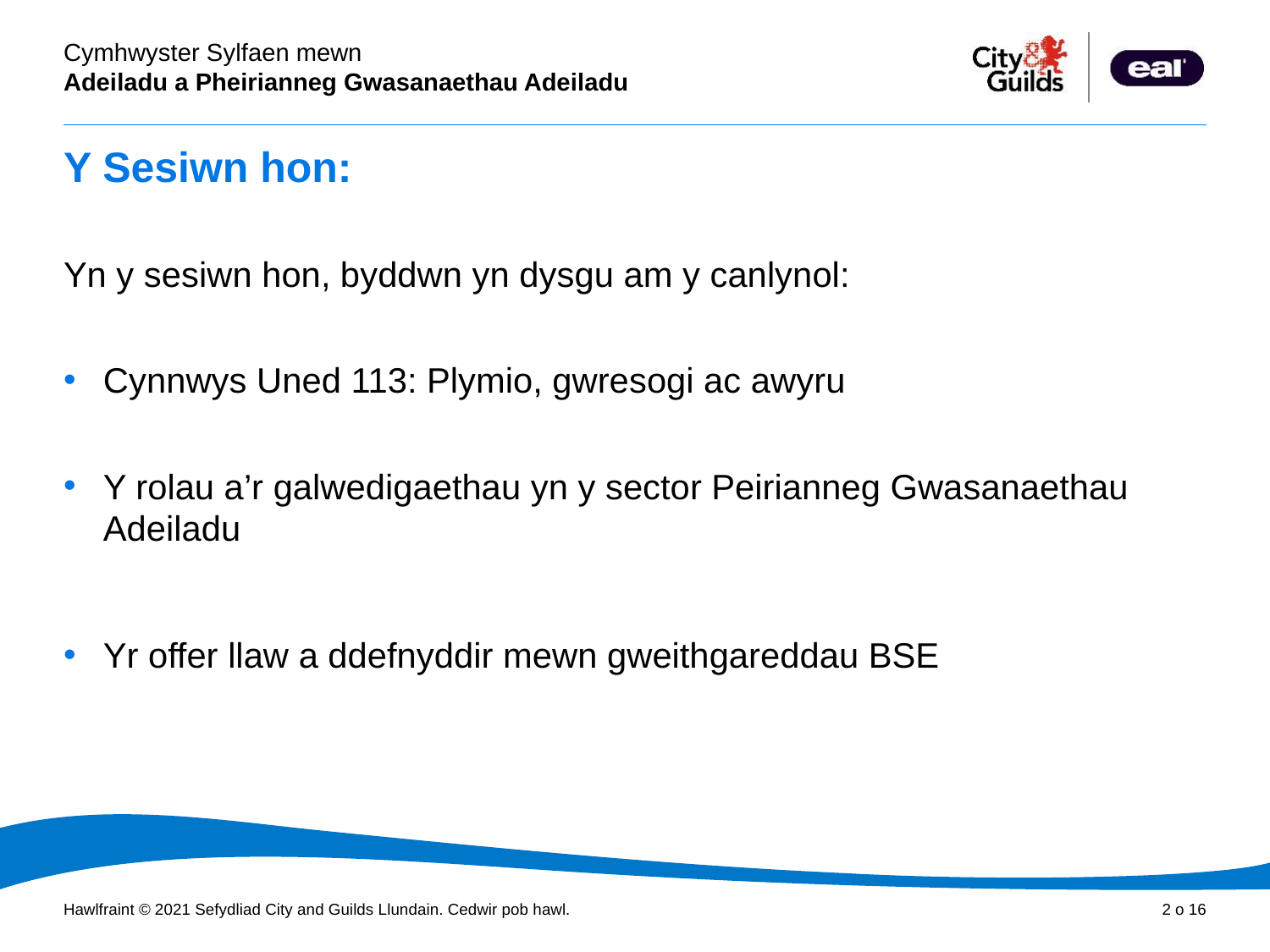

# Y Sesiwn hon:

Yn y sesiwn hon, byddwn yn dysgu am y canlynol:

Cynnwys Uned 113: Plymio, gwresogi ac awyru
Y rolau a’r galwedigaethau yn y sector Peirianneg Gwasanaethau Adeiladu

Yr offer llaw a ddefnyddir mewn gweithgareddau BSE